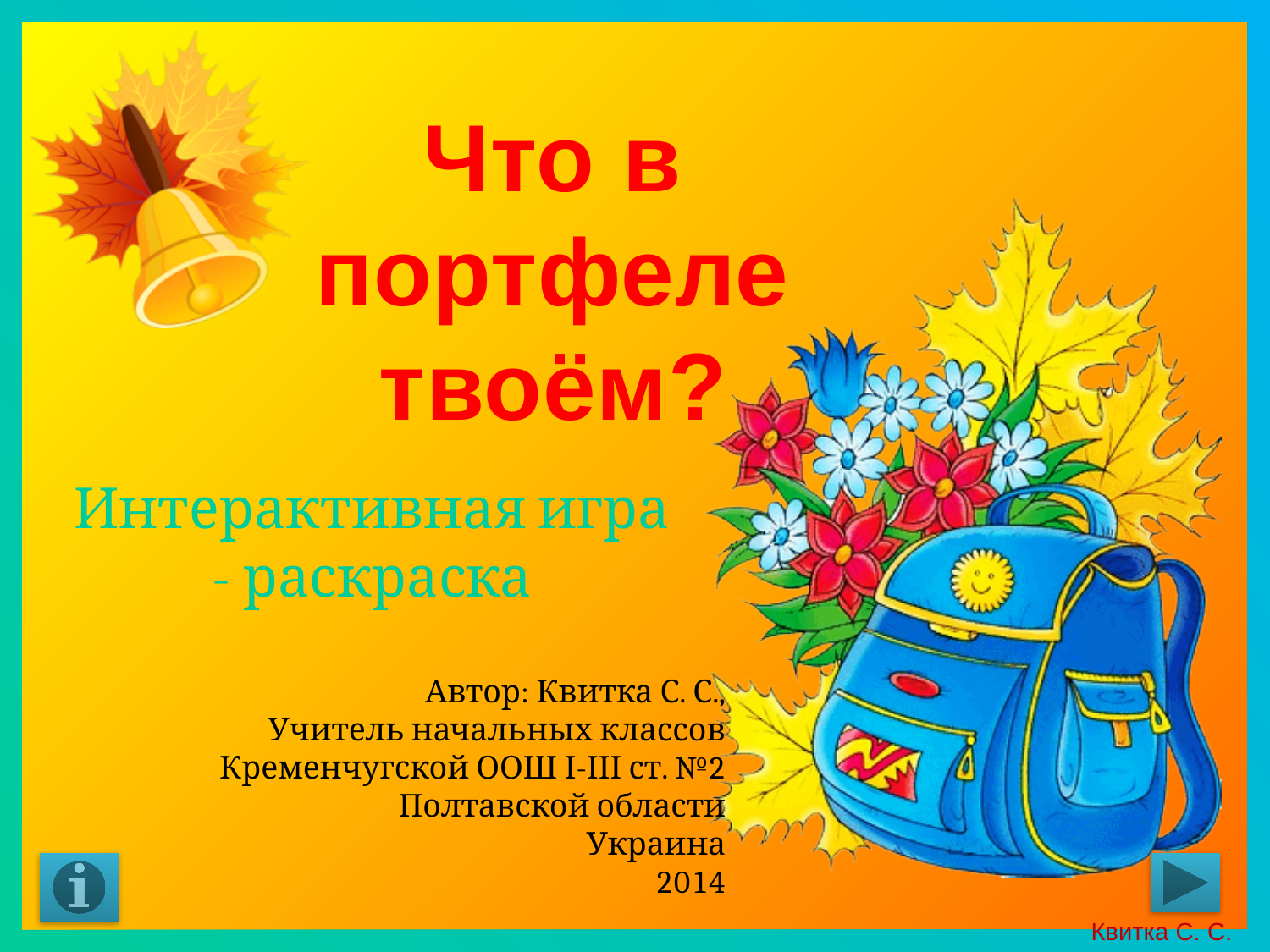

# Что в портфеле твоём?
Интерактивная игра - раскраска
Автор: Квитка С. С.,
Учитель начальных классов
Кременчугской ООШ І-ІІІ ст. №2
Полтавской области
Украина
2014